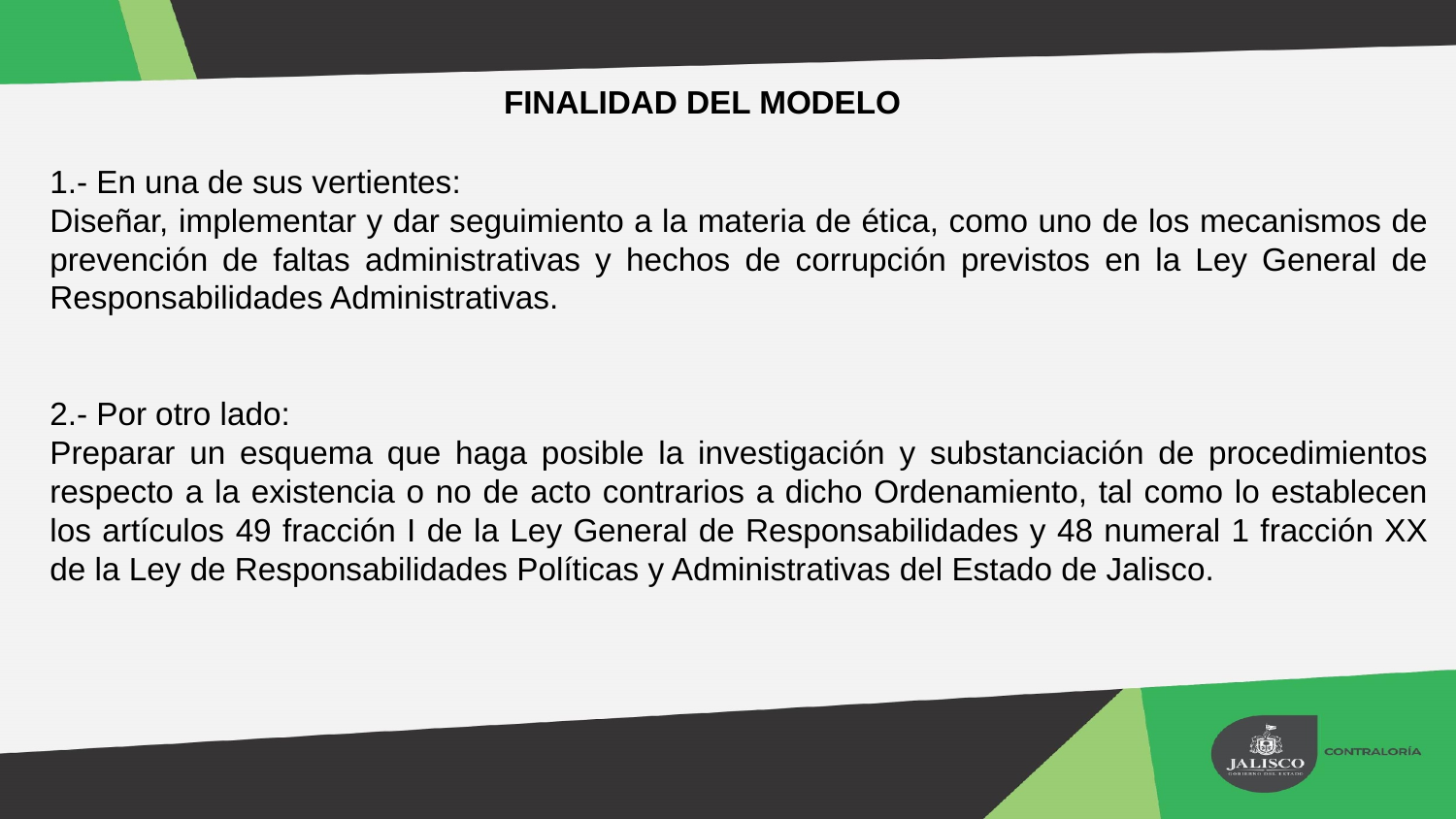

FINALIDAD DEL MODELO
1.- En una de sus vertientes:
Diseñar, implementar y dar seguimiento a la materia de ética, como uno de los mecanismos de prevención de faltas administrativas y hechos de corrupción previstos en la Ley General de Responsabilidades Administrativas.

2.- Por otro lado:
Preparar un esquema que haga posible la investigación y substanciación de procedimientos respecto a la existencia o no de acto contrarios a dicho Ordenamiento, tal como lo establecen los artículos 49 fracción I de la Ley General de Responsabilidades y 48 numeral 1 fracción XX de la Ley de Responsabilidades Políticas y Administrativas del Estado de Jalisco.